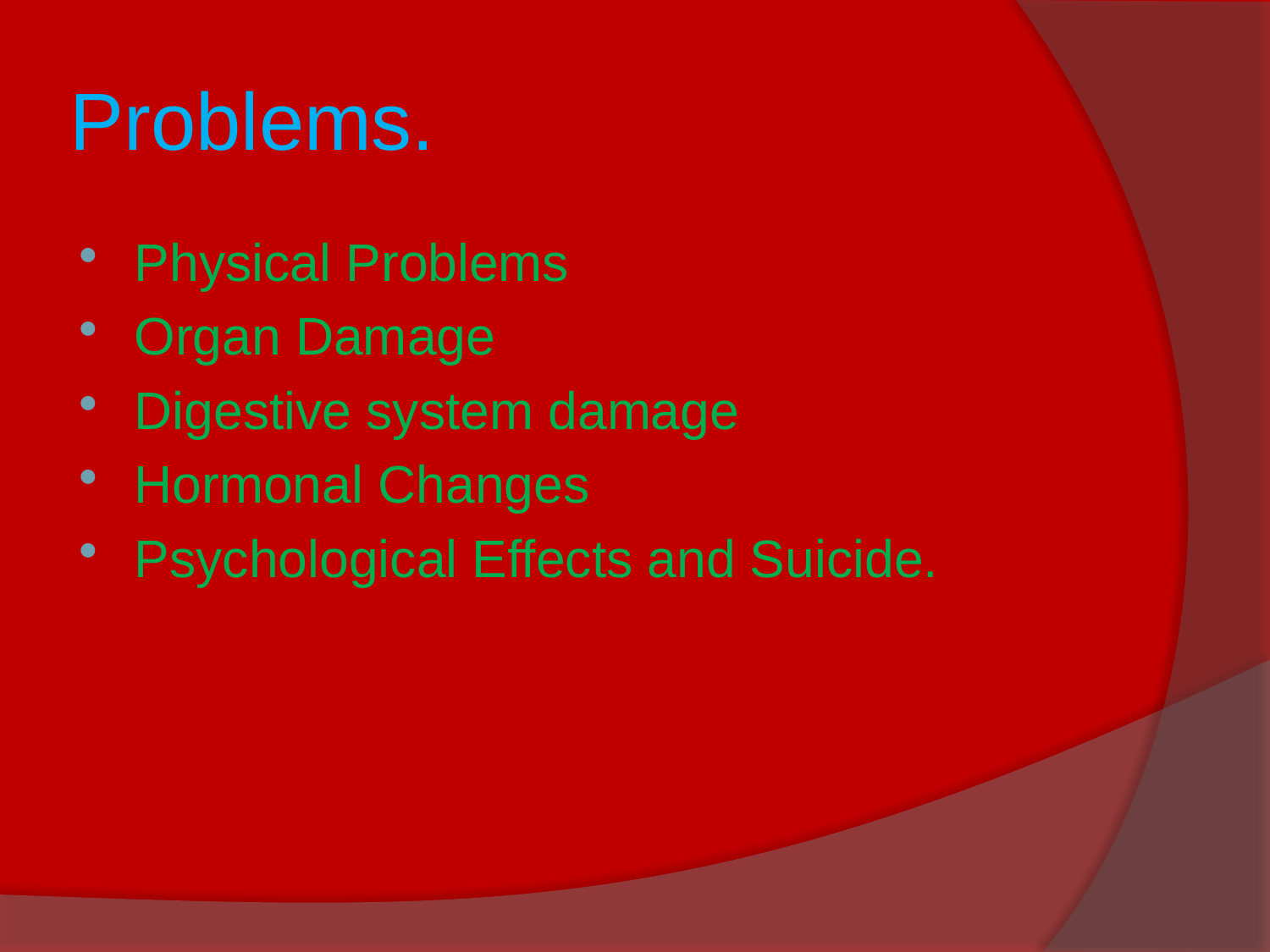

# Problems.
Physical Problems
Organ Damage
Digestive system damage
Hormonal Changes
Psychological Effects and Suicide.